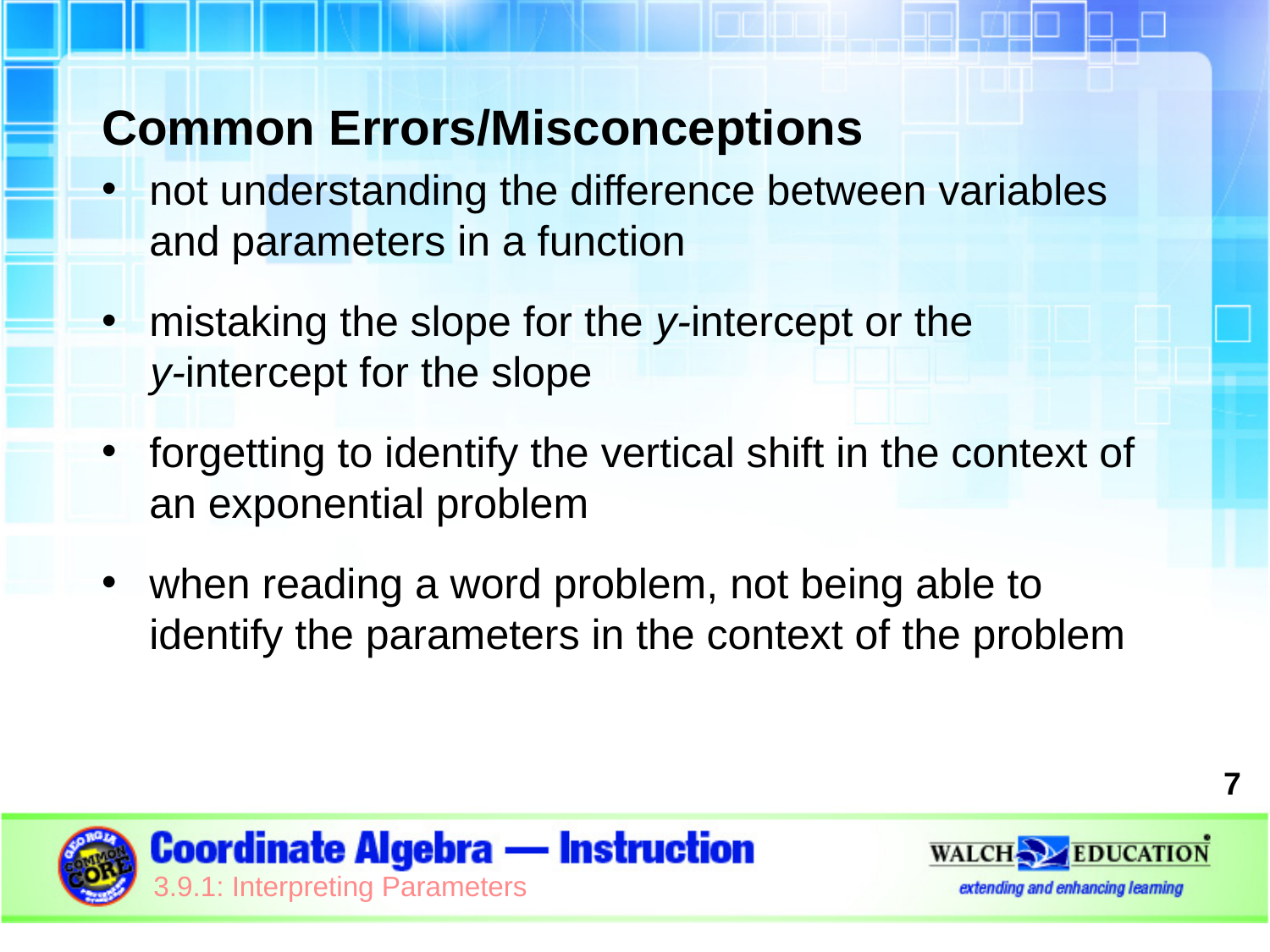

Common Errors/Misconceptions
not understanding the difference between variables and parameters in a function
mistaking the slope for the y-intercept or the
y-intercept for the slope
forgetting to identify the vertical shift in the context of an exponential problem
when reading a word problem, not being able to identify the parameters in the context of the problem
7
3.9.1: Interpreting Parameters